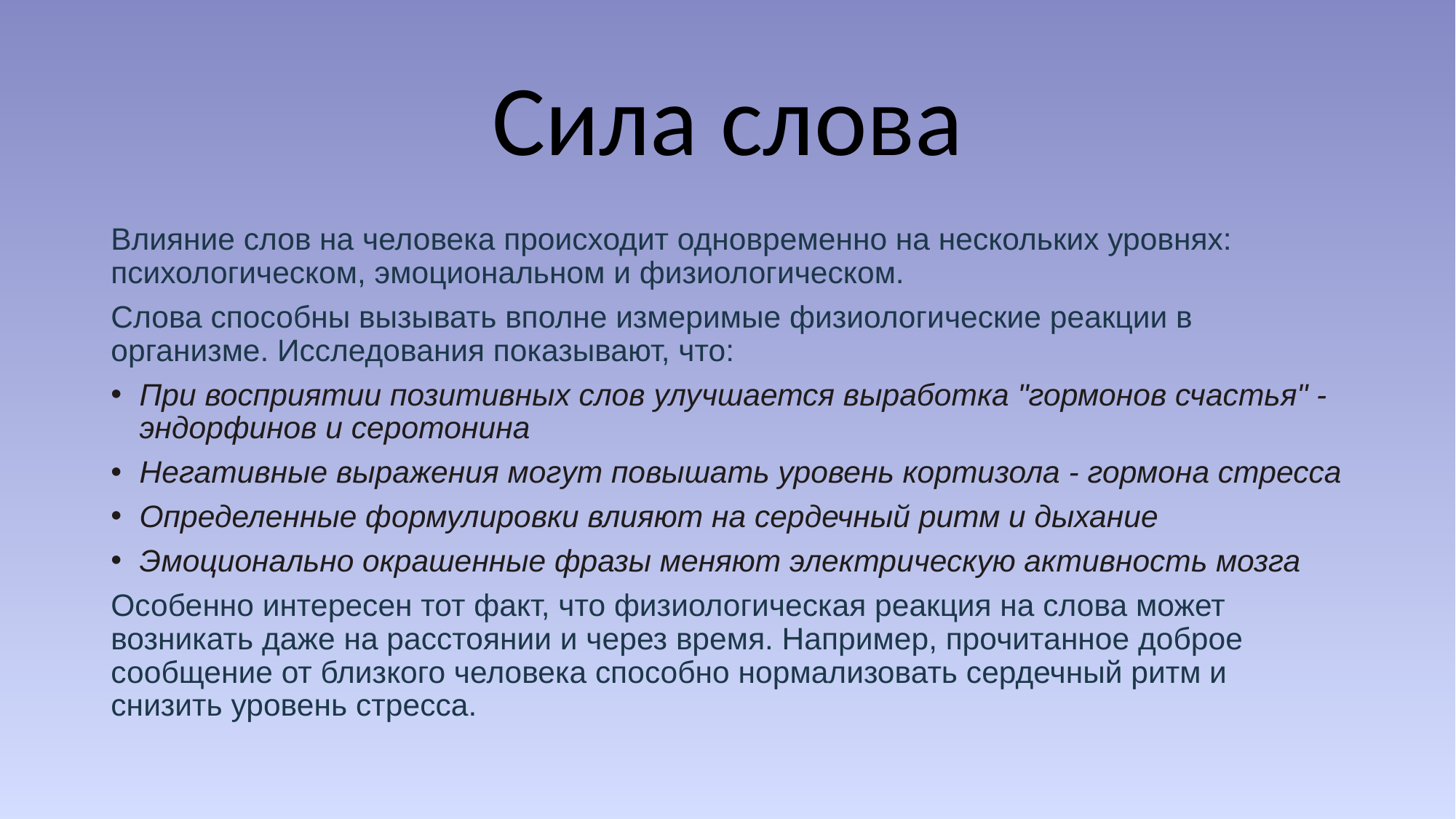

# Сила слова
Влияние слов на человека происходит одновременно на нескольких уровнях: психологическом, эмоциональном и физиологическом.
Слова способны вызывать вполне измеримые физиологические реакции в организме. Исследования показывают, что:
При восприятии позитивных слов улучшается выработка "гормонов счастья" - эндорфинов и серотонина
Негативные выражения могут повышать уровень кортизола - гормона стресса
Определенные формулировки влияют на сердечный ритм и дыхание
Эмоционально окрашенные фразы меняют электрическую активность мозга
Особенно интересен тот факт, что физиологическая реакция на слова может возникать даже на расстоянии и через время. Например, прочитанное доброе сообщение от близкого человека способно нормализовать сердечный ритм и снизить уровень стресса.